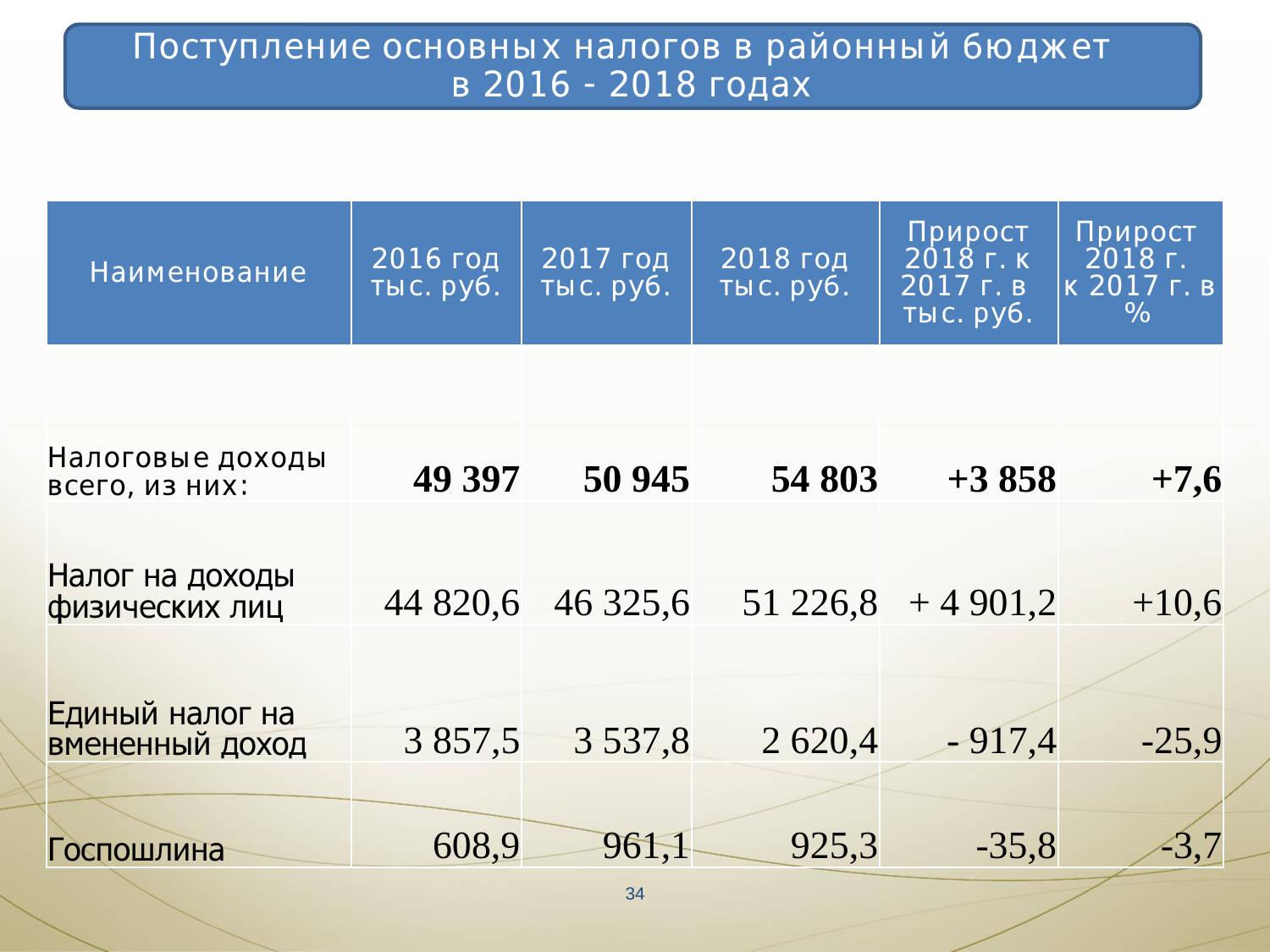

Поступление основных налогов в районный бюджет
в 2016 - 2018 годах

| Наименование | 2016 год тыс. руб. | 2017 год тыс. руб. | 2018 год тыс. руб. | Прирост 2018 г. к 2017 г. в тыс. руб. | Прирост 2018 г. к 2017 г. в % |
| --- | --- | --- | --- | --- | --- |
| Налоговые доходы всего, из них: | 49 397 | 50 945 | 54 803 | +3 858 | +7,6 |
| Налог на доходы физических лиц | 44 820,6 | 46 325,6 | 51 226,8 | + 4 901,2 | +10,6 |
| Единый налог на вмененный доход | 3 857,5 | 3 537,8 | 2 620,4 | - 917,4 | -25,9 |
| Госпошлина | 608,9 | 961,1 | 925,3 | -35,8 | -3,7 |
34